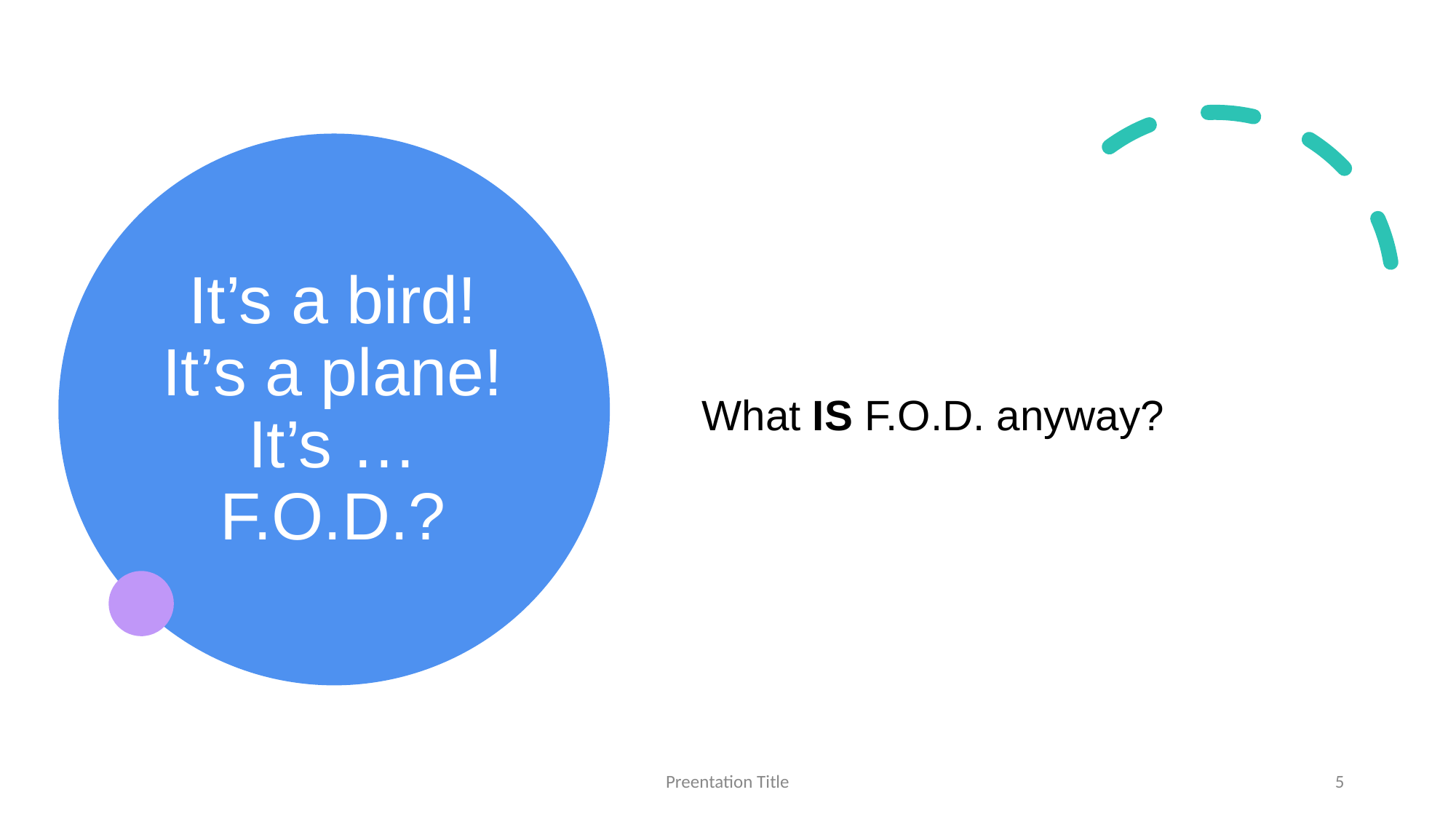

# It’s a bird! It’s a plane! It’s …F.O.D.?
What IS F.O.D. anyway?

Preentation Title
5